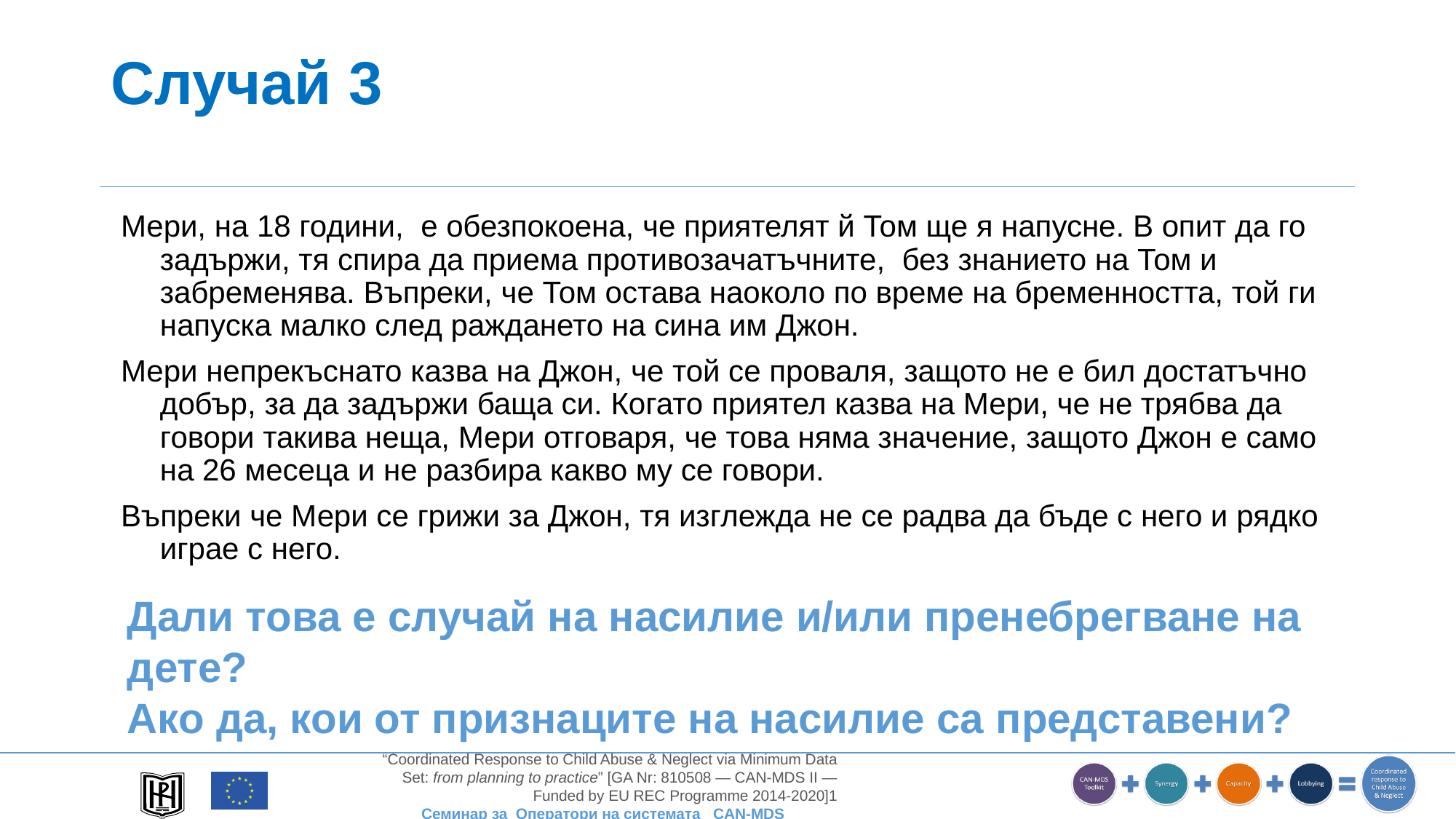

# Случай 3

Мери, на 18 години,  е обезпокоена, че приятелят й Том ще я напусне. В опит да го задържи, тя спира да приема противозачатъчните,  без знанието на Том и забременява. Въпреки, че Том остава наоколо по време на бременността, той ги напуска малко след раждането на сина им Джон.
Мери непрекъснато казва на Джон, че той се проваля, защото не е бил достатъчно добър, за да задържи баща си. Когато приятел казва на Мери, че не трябва да говори такива неща, Мери отговаря, че това няма значение, защото Джон е само на 26 месеца и не разбира какво му се говори.
Въпреки че Мери се грижи за Джон, тя изглежда не се радва да бъде с него и рядко играе с него.
Дали това е случай на насилие и/или пренебрегване на дете?
Ако да, кои от признаците на насилие са представени?